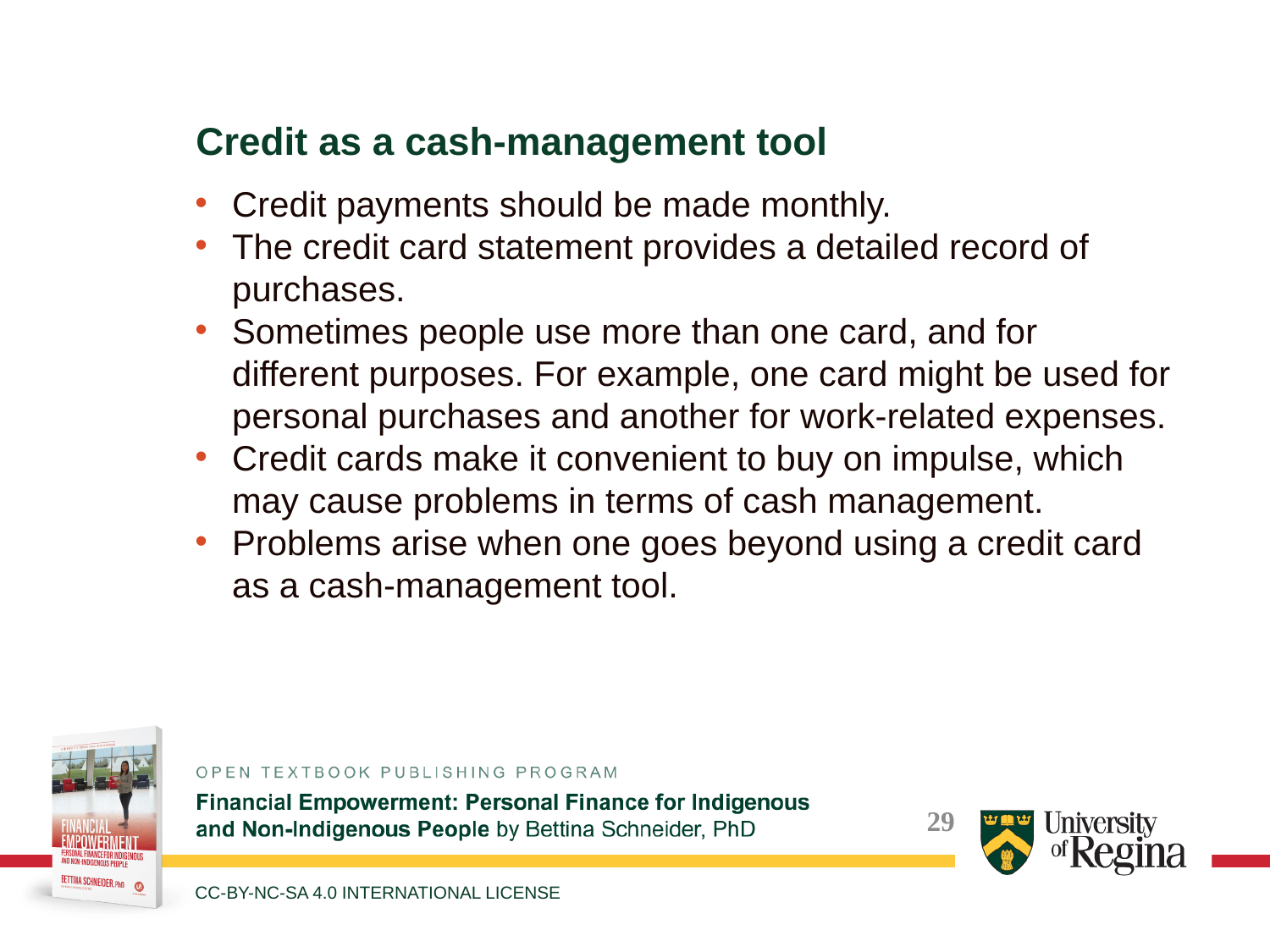

Credit as a cash-management tool
Credit payments should be made monthly.
The credit card statement provides a detailed record of purchases.
Sometimes people use more than one card, and for different purposes. For example, one card might be used for personal purchases and another for work-related expenses.
Credit cards make it convenient to buy on impulse, which may cause problems in terms of cash management.
Problems arise when one goes beyond using a credit card as a cash-management tool.

CC-BY-NC-SA 4.0 INTERNATIONAL LICENSE